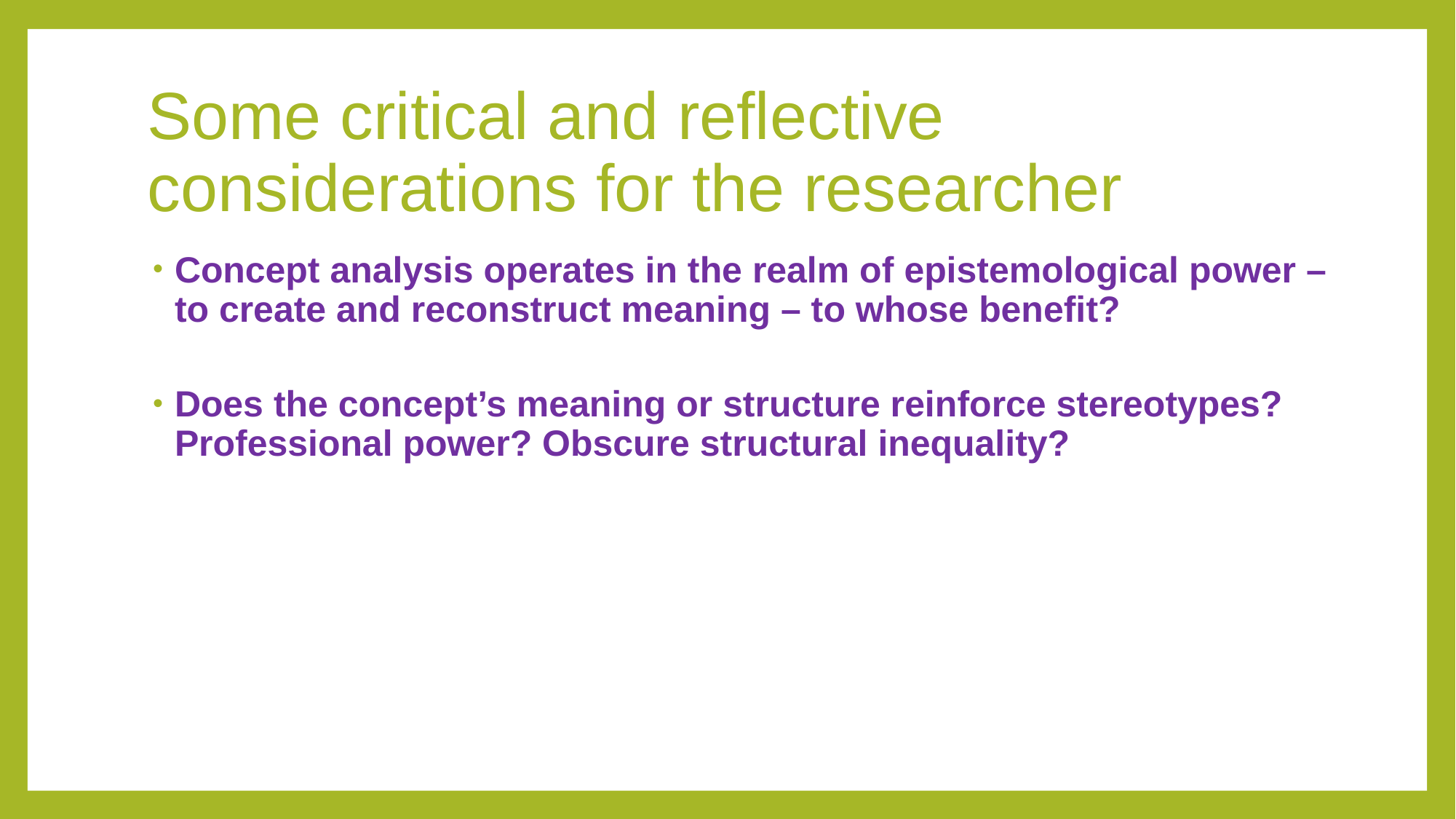

# Some critical and reflective considerations for the researcher
Concept analysis operates in the realm of epistemological power – to create and reconstruct meaning – to whose benefit?

Does the concept’s meaning or structure reinforce stereotypes? Professional power? Obscure structural inequality?